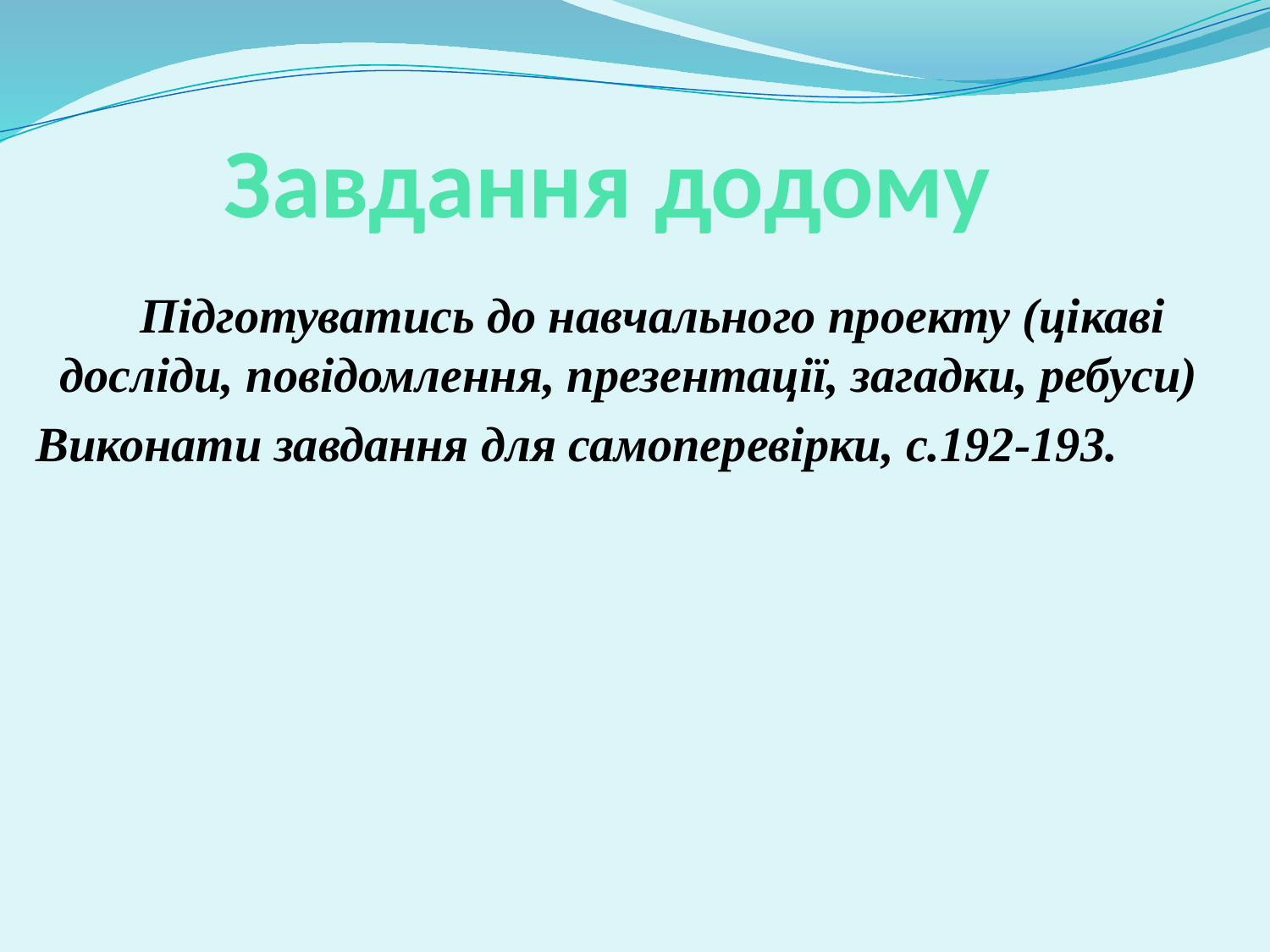

# Завдання додому
   Підготуватись до навчального проекту (цікаві досліди, повідомлення, презентації, загадки, ребуси)
Виконати завдання для самоперевірки, с.192-193.